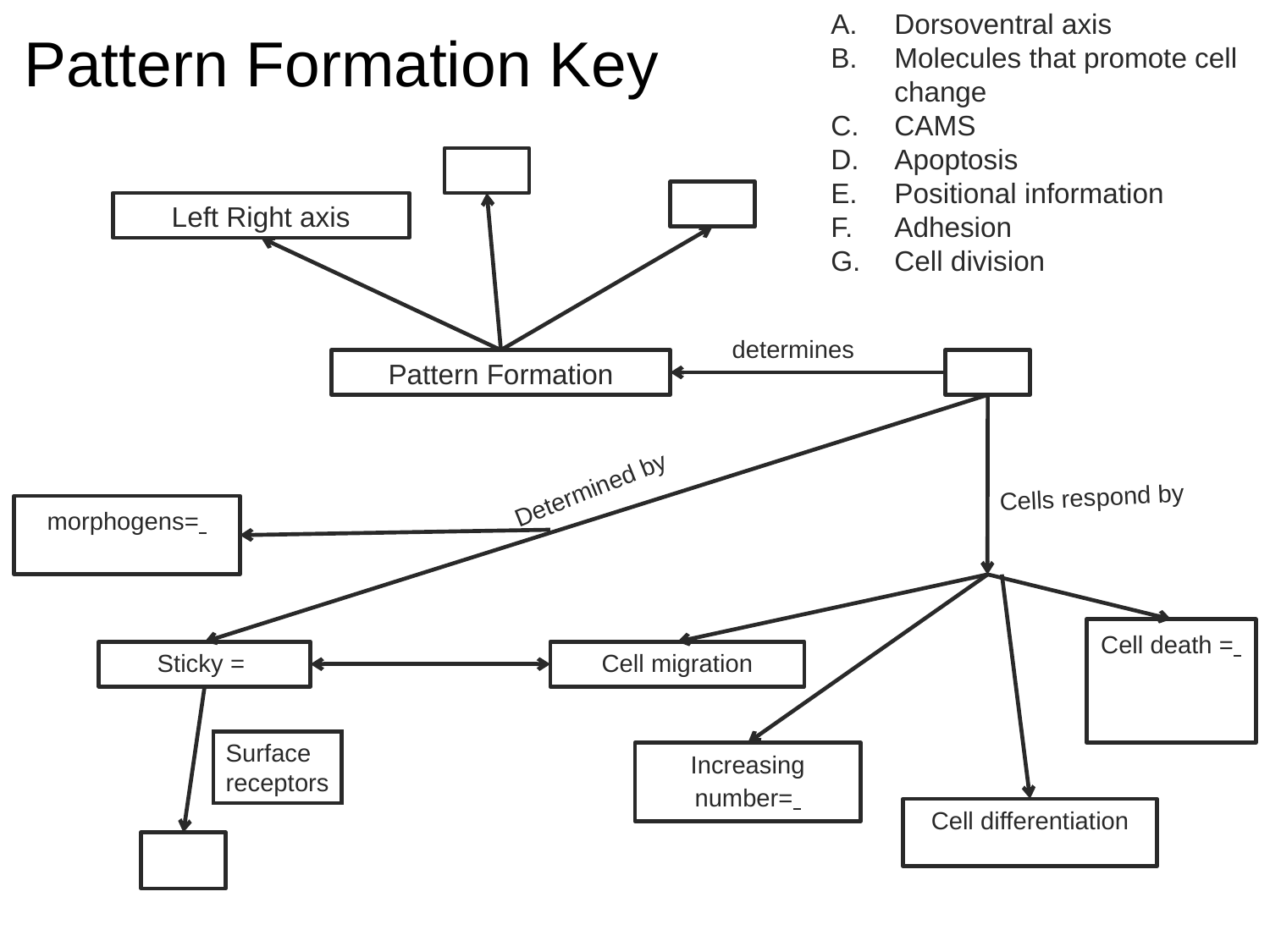

Dorsoventral axis
Molecules that promote cell change
CAMS
Apoptosis
Positional information
Adhesion
Cell division
# Pattern Formation Key

Pattern Formation
Left Right axis
determines

Determined by
Cells respond by
morphogens=
Cell death =
Sticky =
Cell migration
Surface
receptors
Increasing number=
Cell differentiation